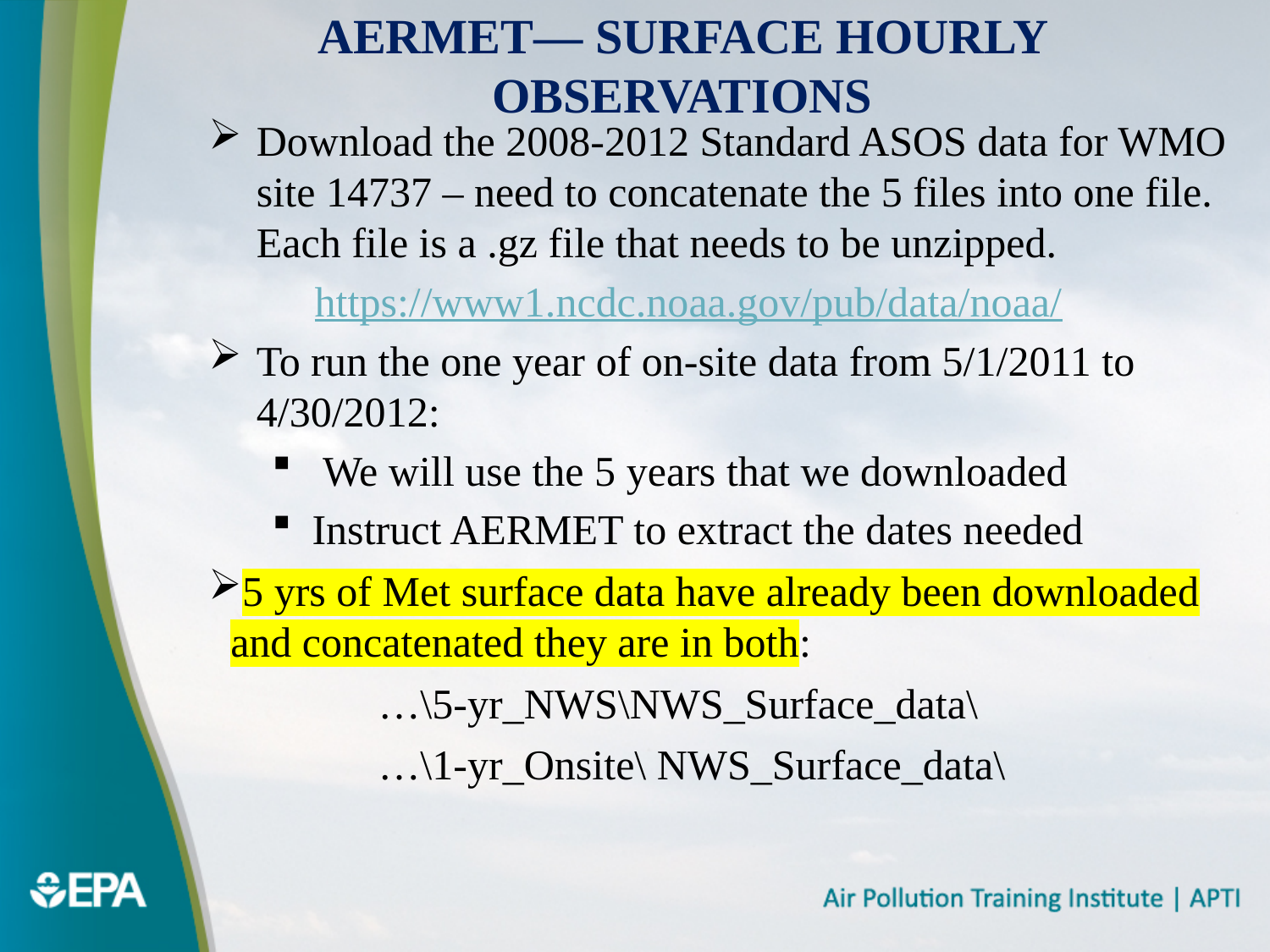

# AERMET— Surface Hourly Observations
Download the 2008-2012 Standard ASOS data for WMO site 14737 – need to concatenate the 5 files into one file. Each file is a .gz file that needs to be unzipped.
          https://www1.ncdc.noaa.gov/pub/data/noaa/
To run the one year of on-site data from 5/1/2011 to 4/30/2012:
 We will use the 5 years that we downloaded
Instruct AERMET to extract the dates needed
5 yrs of Met surface data have already been downloaded and concatenated they are in both:
                …\5-yr_NWS\NWS_Surface_data\
                …\1-yr_Onsite\ NWS_Surface_data\